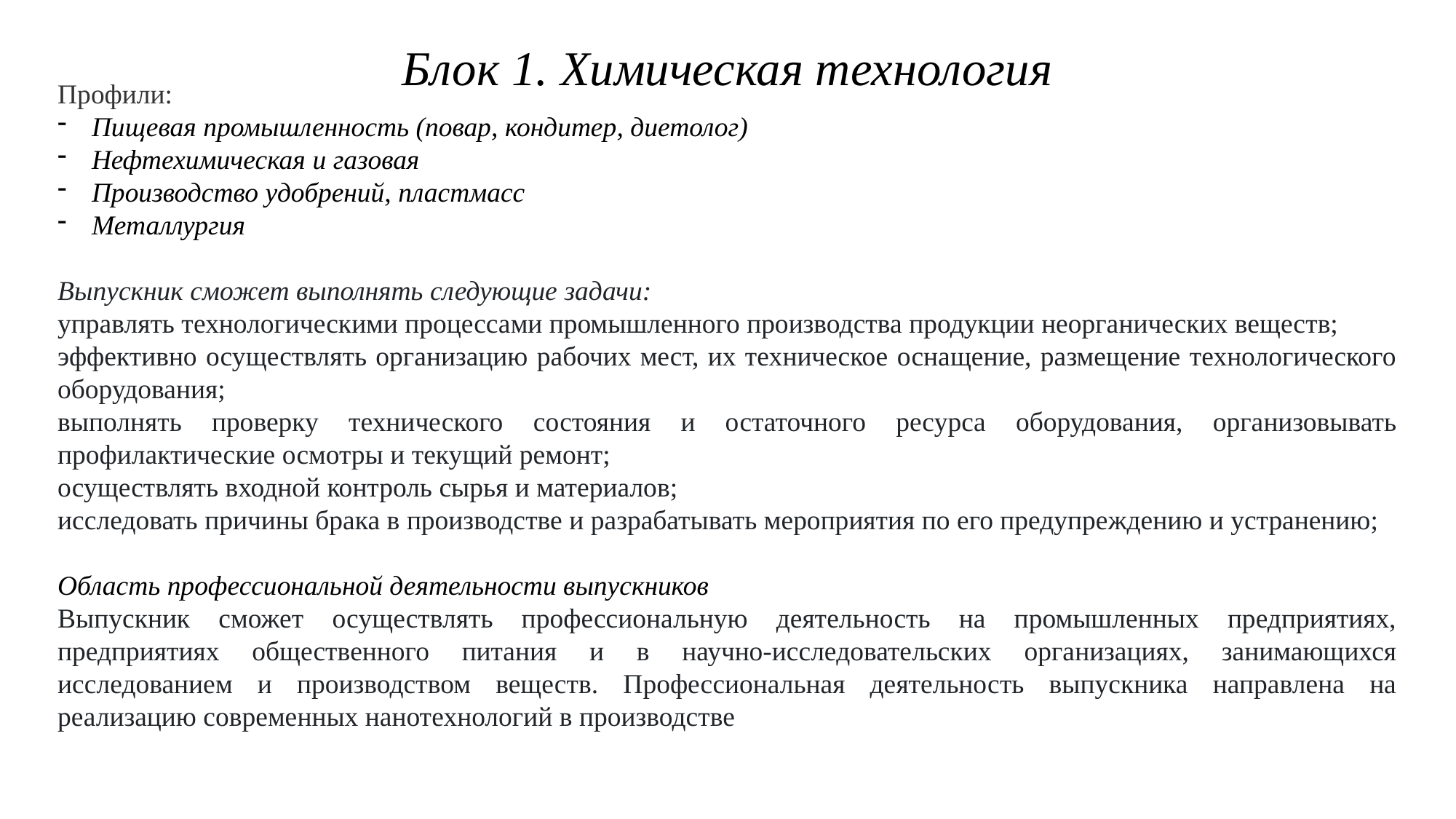

Блок 1. Химическая технология

Профили:
Пищевая промышленность (повар, кондитер, диетолог)
Нефтехимическая и газовая
Производство удобрений, пластмасс
Металлургия

Выпускник сможет выполнять следующие задачи:
управлять технологическими процессами промышленного производства продукции неорганических веществ;
эффективно осуществлять организацию рабочих мест, их техническое оснащение, размещение технологического оборудования;
выполнять проверку технического состояния и остаточного ресурса оборудования, организовывать профилактические осмотры и текущий ремонт;
осуществлять входной контроль сырья и материалов;
исследовать причины брака в производстве и разрабатывать мероприятия по его предупреждению и устранению;

Область профессиональной деятельности выпускников
Выпускник сможет осуществлять профессиональную деятельность на промышленных предприятиях, предприятиях общественного питания и в научно-исследовательских организациях, занимающихся исследованием и производством веществ. Профессиональная деятельность выпускника направлена на реализацию современных нанотехнологий в производстве